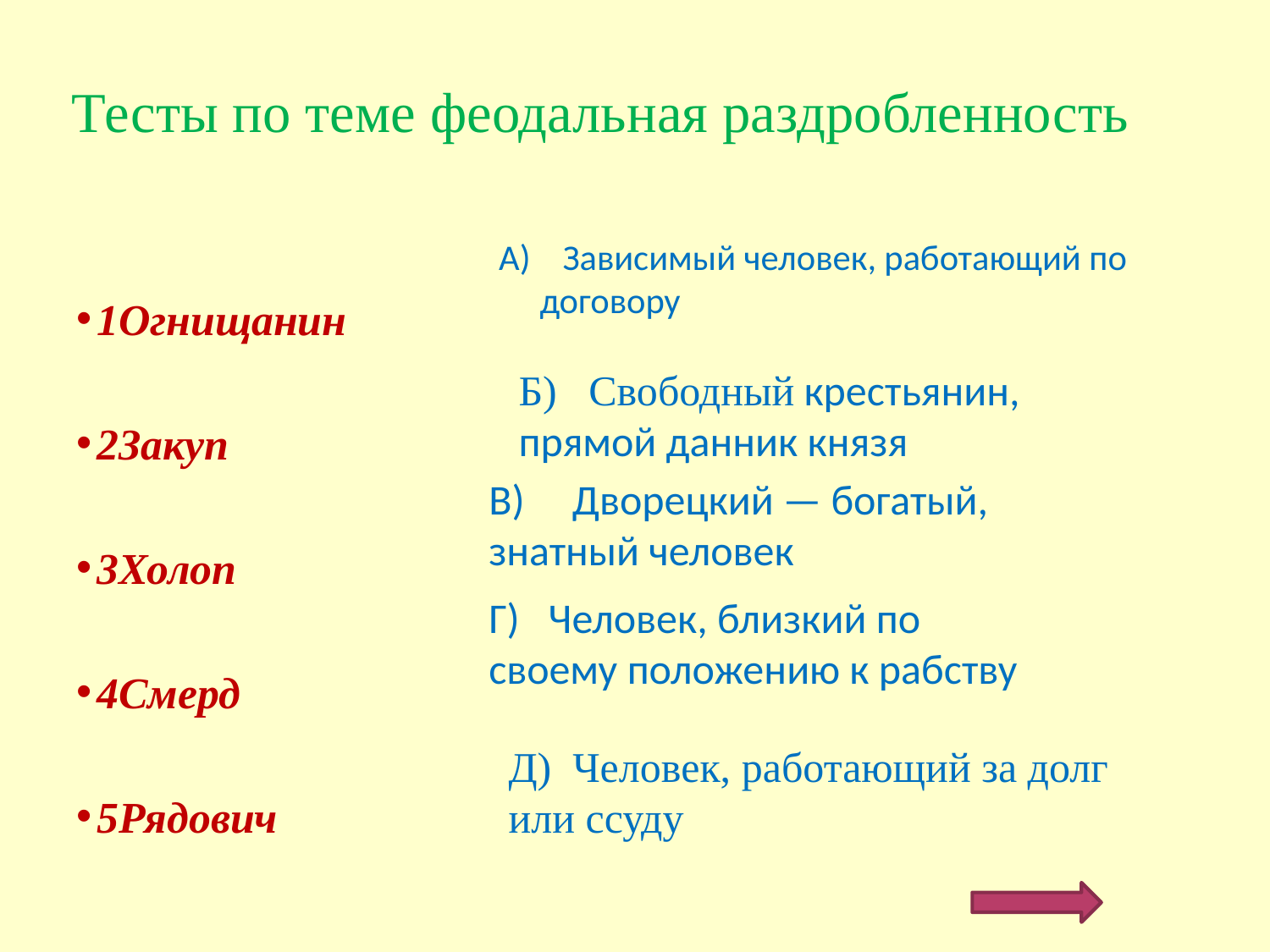

Тесты по теме феодальная раздробленность
1Огнищанин
2Закуп
3Холоп
4Смерд
5Рядович

А)    Зависимый человек, работающий по договору
Б)   Свободный крестьянин, прямой данник князя

В)     Дворецкий — богатый, знатный человек
Г)   Человек, близкий по своему положению к рабству
Д)  Человек, работающий за долг или ссуду